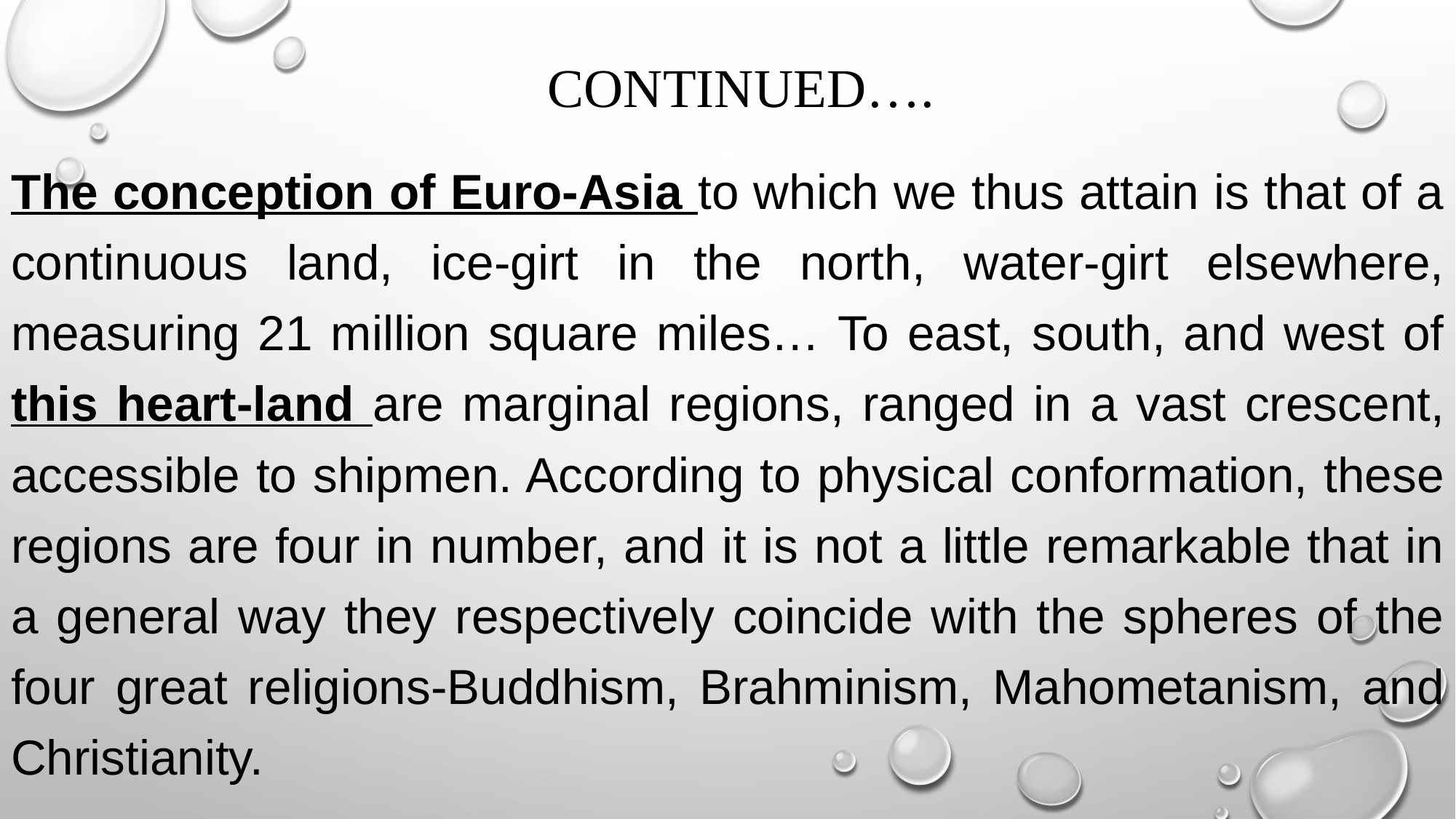

# continued….
The conception of Euro-Asia to which we thus attain is that of a continuous land, ice-girt in the north, water-girt elsewhere, measuring 21 million square miles… To east, south, and west of this heart-land are marginal regions, ranged in a vast crescent, accessible to shipmen. According to physical conformation, these regions are four in number, and it is not a little remarkable that in a general way they respectively coincide with the spheres of the four great religions-Buddhism, Brahminism, Mahometanism, and Christianity.